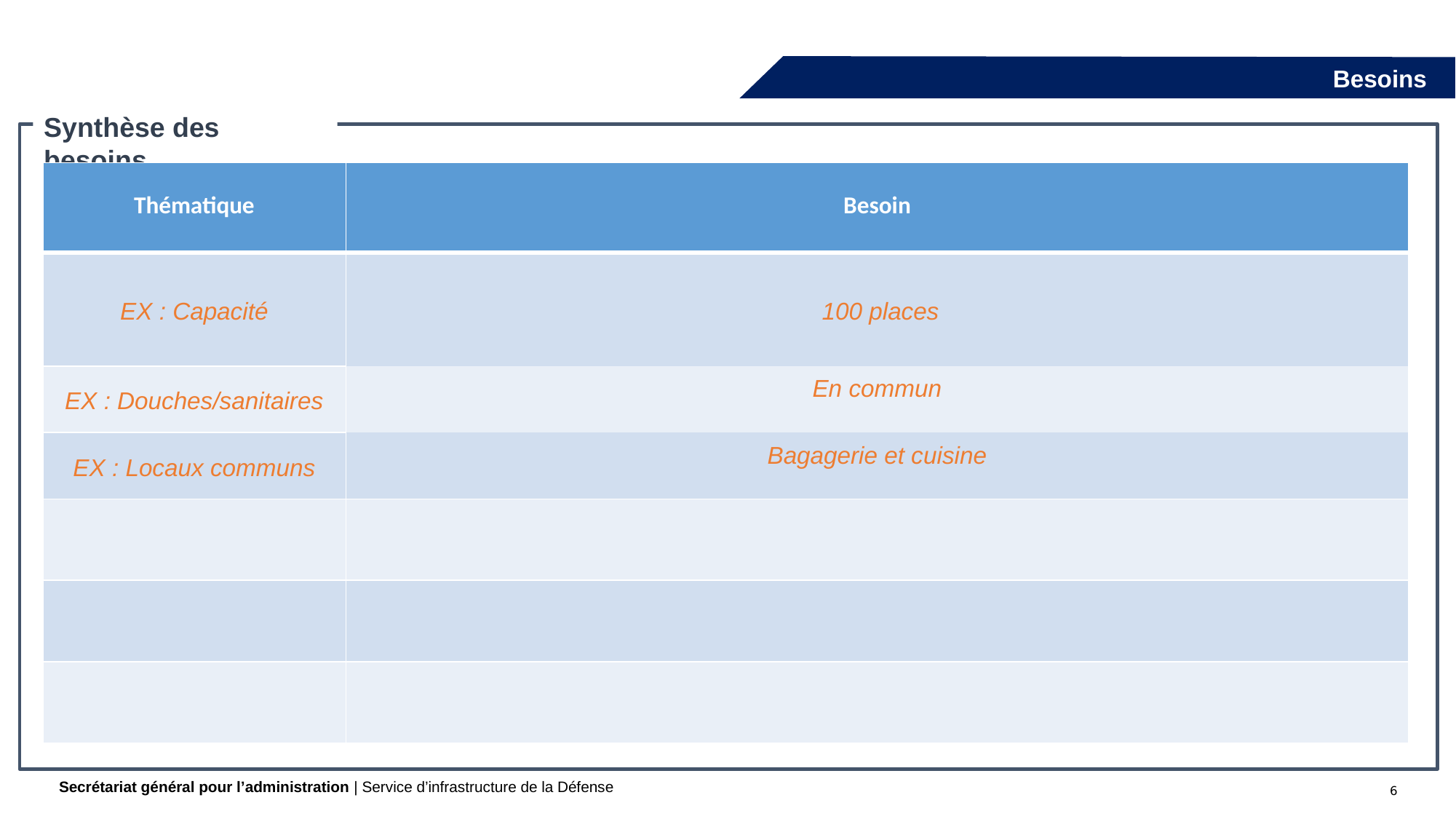

Besoins
Synthèse des besoins

| Thématique | Besoin |
| --- | --- |
| EX : Capacité | 100 places |
| EX : Douches/sanitaires | En commun |
| EX : Locaux communs | Bagagerie et cuisine |
|  |  |
|  |  |
|  |  |
6